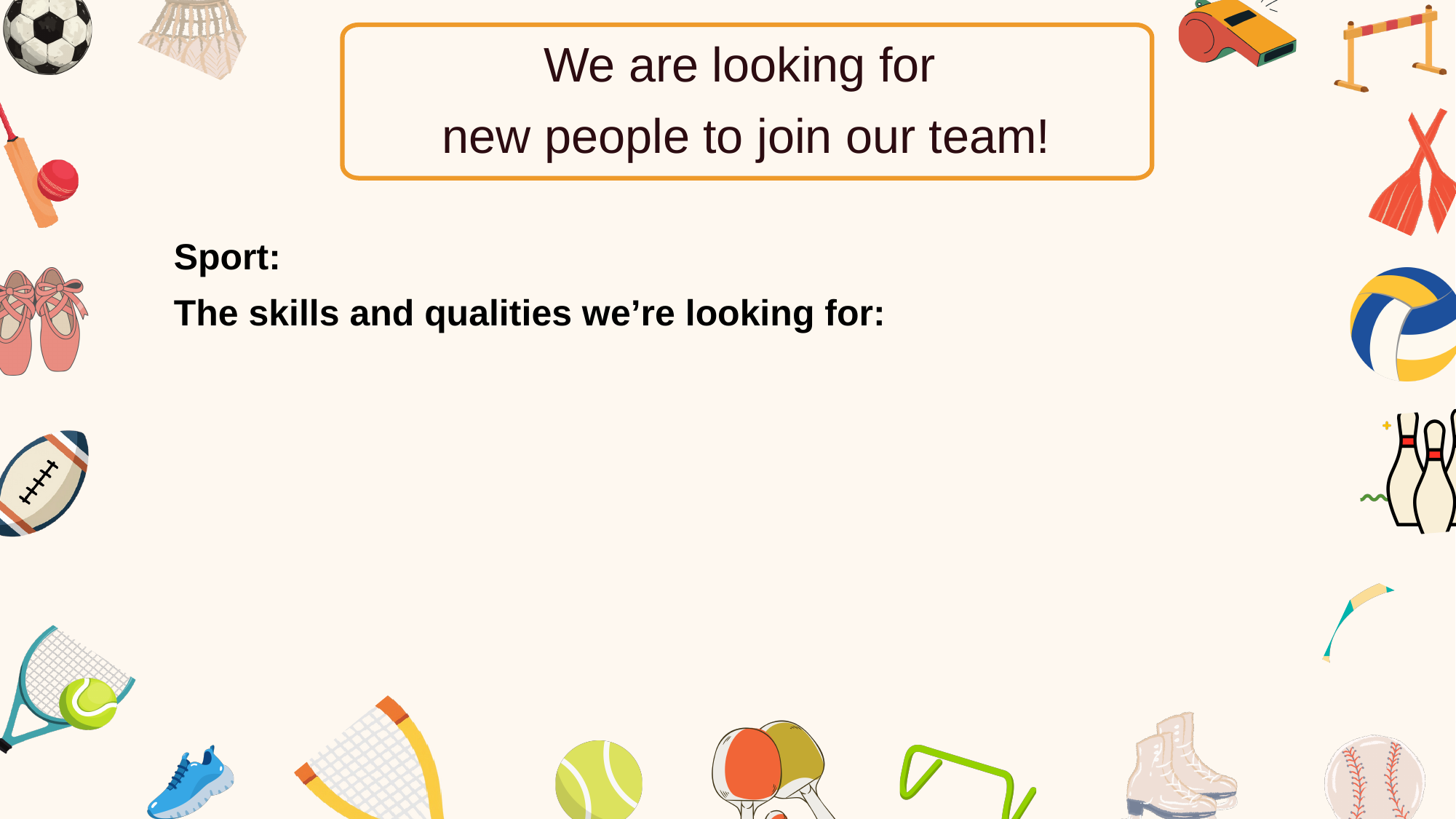

We are looking for
new people to join our team!

Sport:

The skills and qualities we’re looking for: